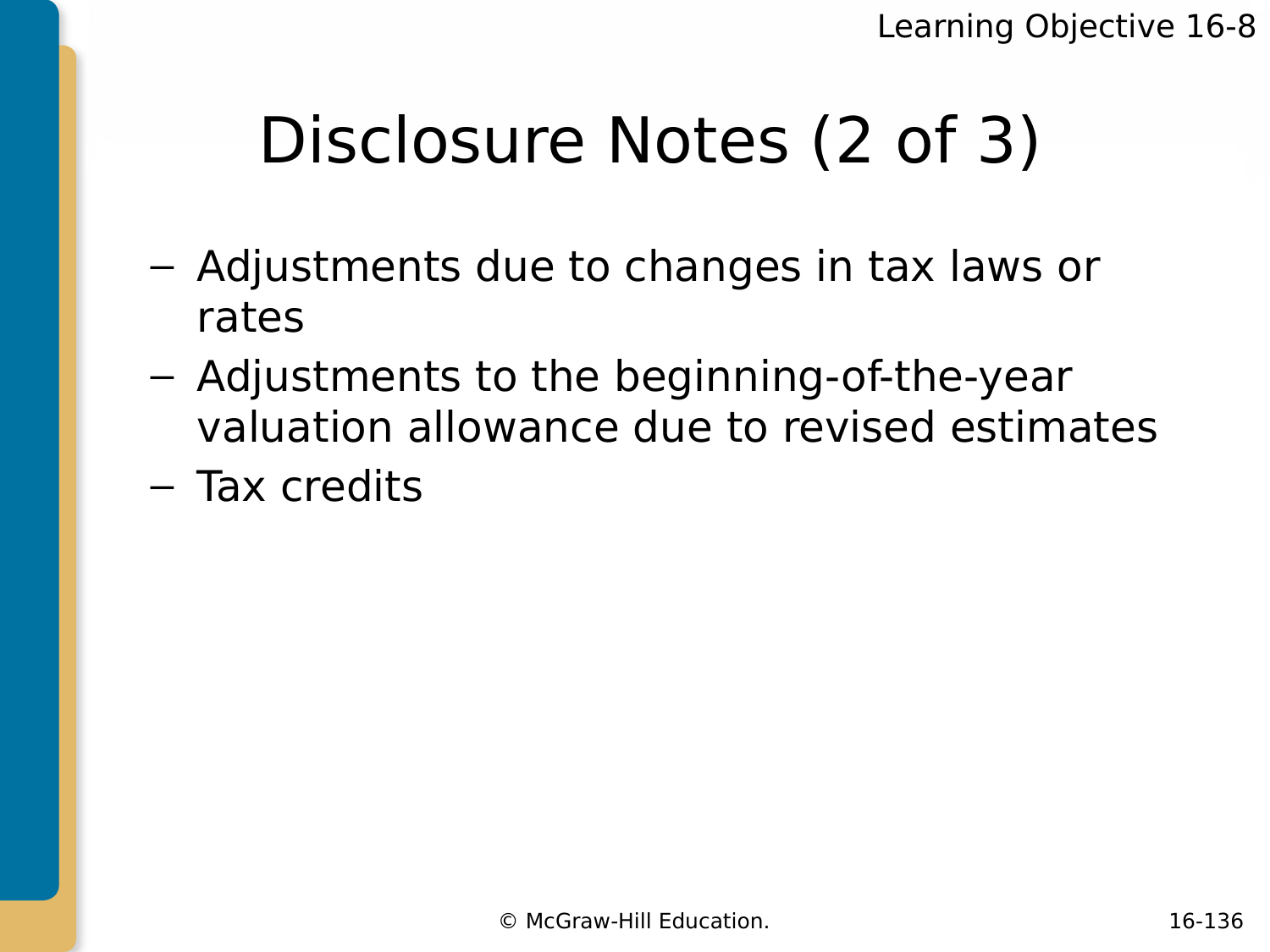

Learning Objective 16-8
# Disclosure Notes (2 of 3)
Adjustments due to changes in tax laws or rates
Adjustments to the beginning-of-the-year valuation allowance due to revised estimates
Tax credits